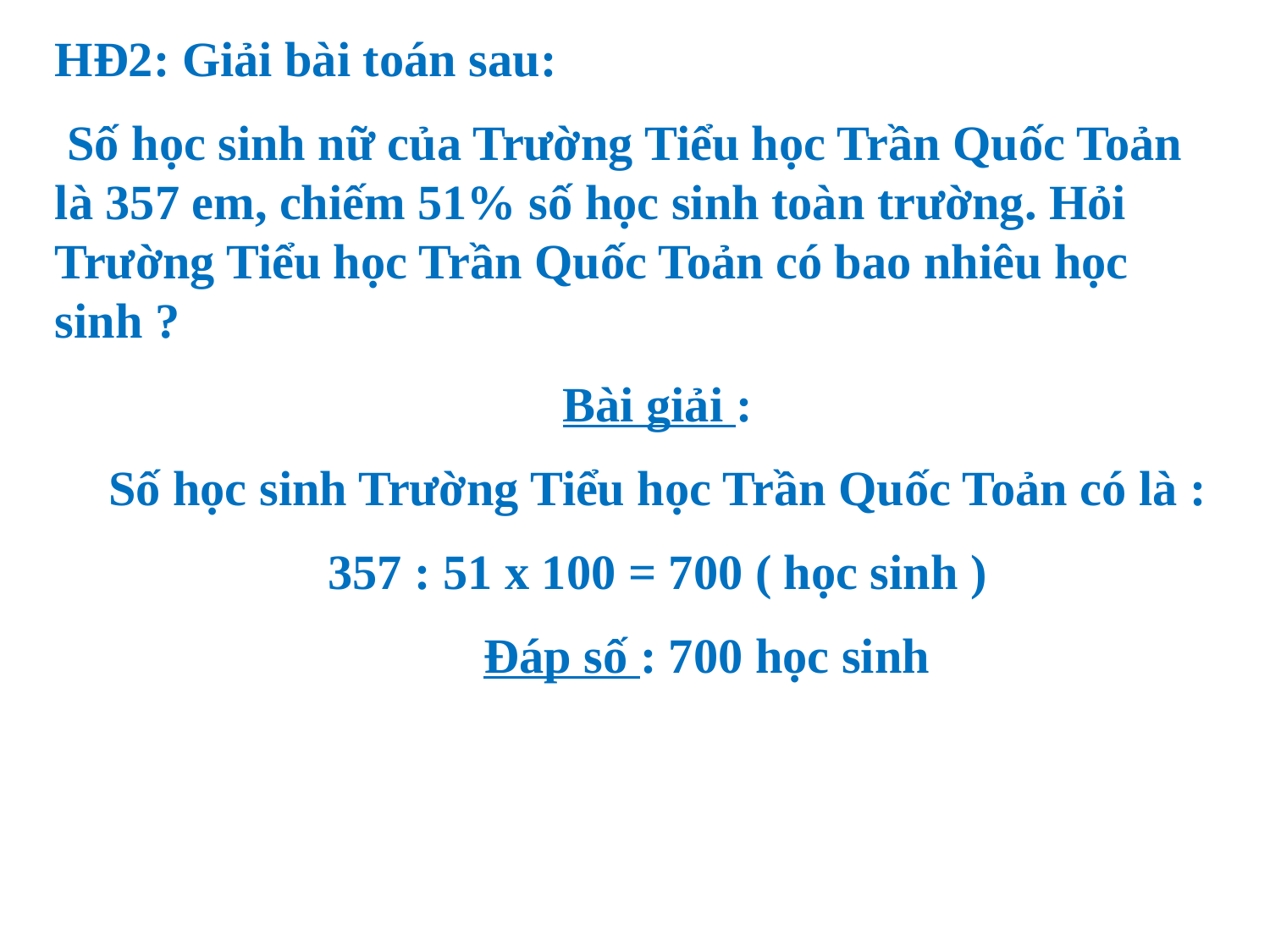

HĐ2: Giải bài toán sau:
 Số học sinh nữ của Trường Tiểu học Trần Quốc Toản là 357 em, chiếm 51% số học sinh toàn trường. Hỏi Trường Tiểu học Trần Quốc Toản có bao nhiêu học sinh ?
Bài giải :
Số học sinh Trường Tiểu học Trần Quốc Toản có là :
357 : 51 x 100 = 700 ( học sinh )
        Đáp số : 700 học sinh